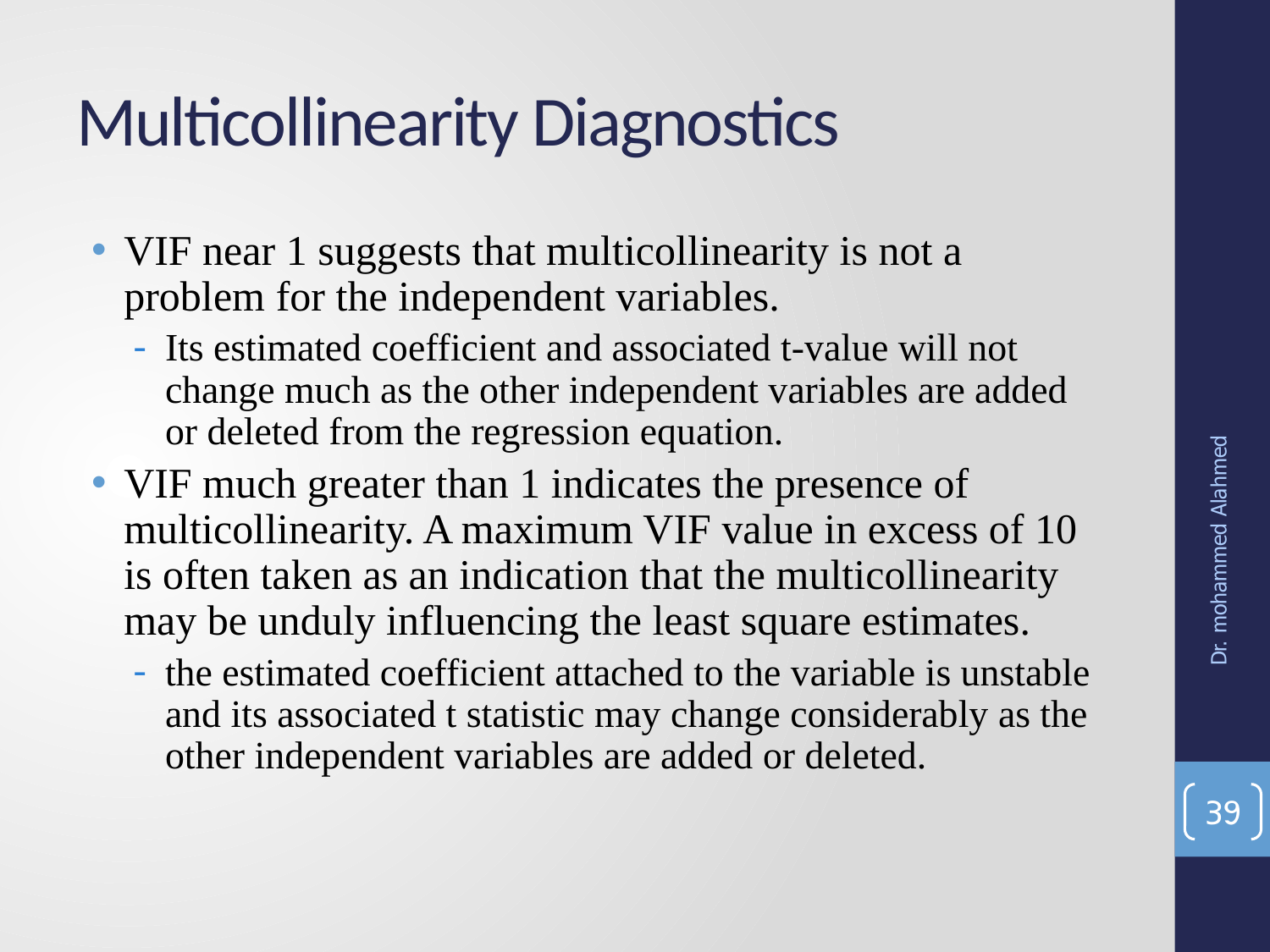

# Multicollinearity Diagnostics
VIF near 1 suggests that multicollinearity is not a problem for the independent variables.
Its estimated coefficient and associated t-value will not change much as the other independent variables are added or deleted from the regression equation.
VIF much greater than 1 indicates the presence of multicollinearity. A maximum VIF value in excess of 10 is often taken as an indication that the multicollinearity may be unduly influencing the least square estimates.
the estimated coefficient attached to the variable is unstable and its associated t statistic may change considerably as the other independent variables are added or deleted.

Dr. mohammed Alahmed
39